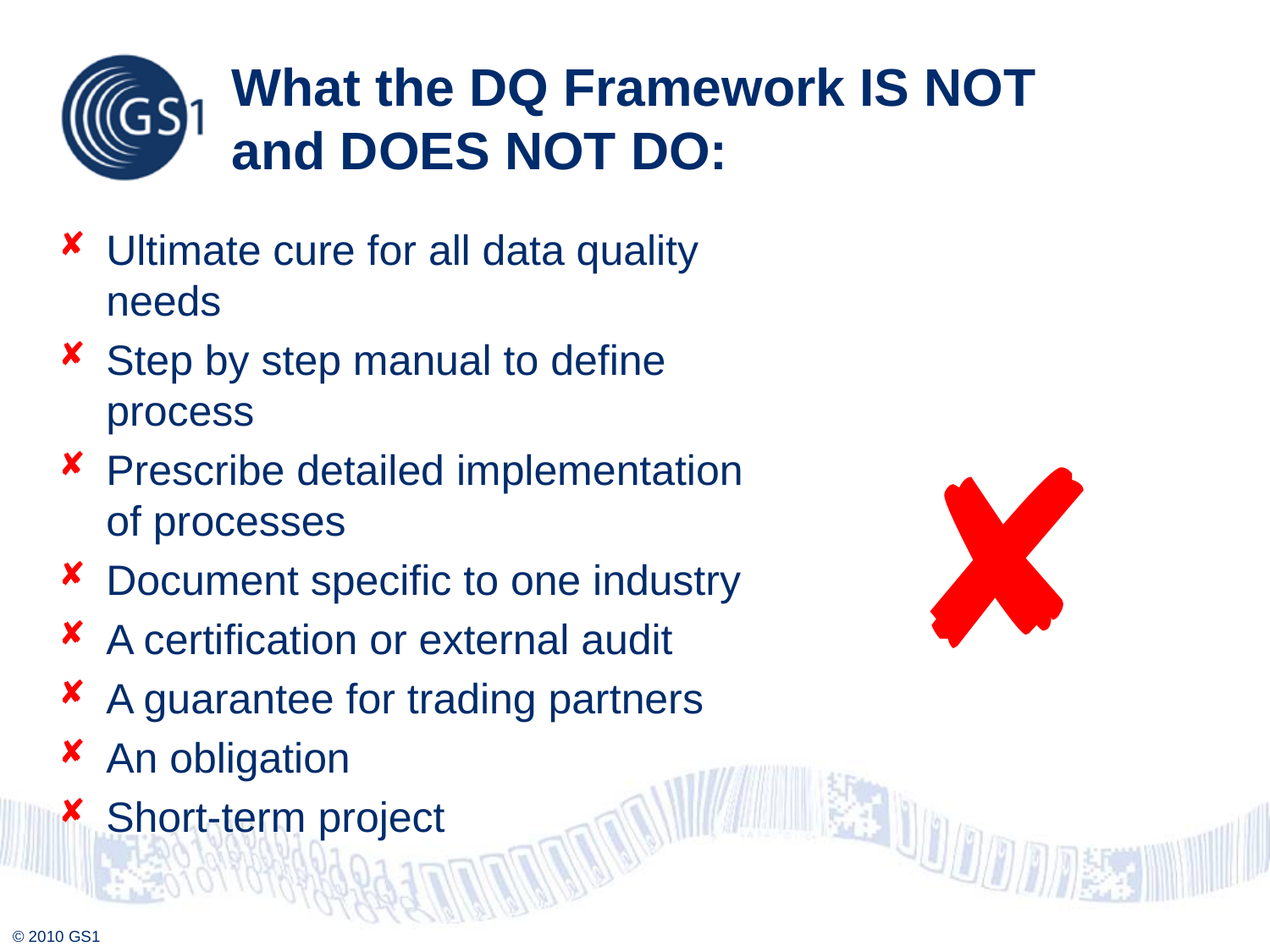

# What the DQ Framework IS NOT and DOES NOT DO:
Ultimate cure for all data quality needs
Step by step manual to define process
Prescribe detailed implementation of processes
Document specific to one industry
A certification or external audit
A guarantee for trading partners
An obligation
Short-term project